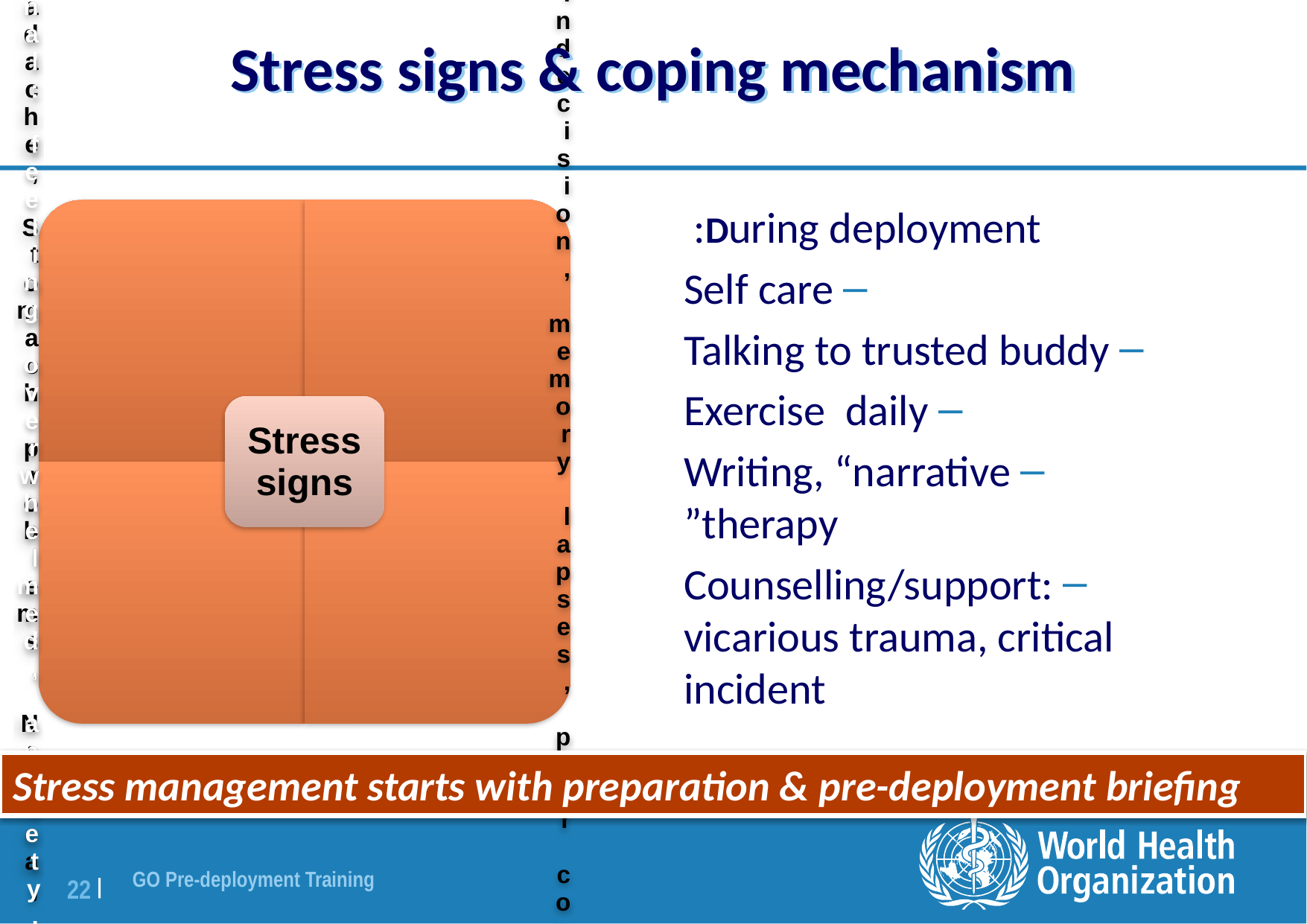

# Stress signs & coping mechanism
Stress signs
During deployment:
Self care
Talking to trusted buddy
Exercise  daily
Writing, “narrative therapy”
Counselling/support: vicarious trauma, critical incident

Stress management starts with preparation & pre-deployment briefing